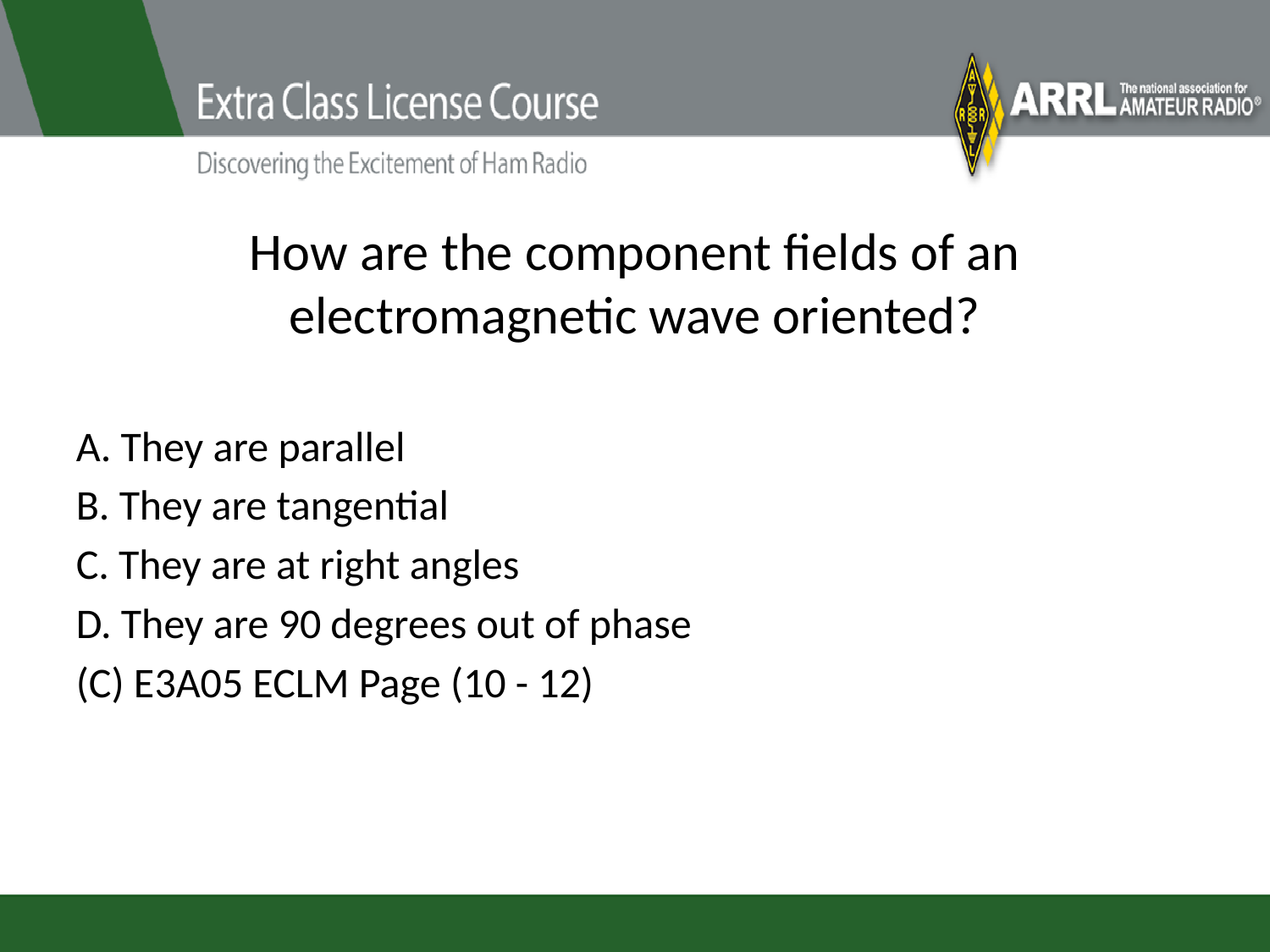

# How are the component fields of an electromagnetic wave oriented?
A. They are parallel
B. They are tangential
C. They are at right angles
D. They are 90 degrees out of phase
(C) E3A05 ECLM Page (10 - 12)